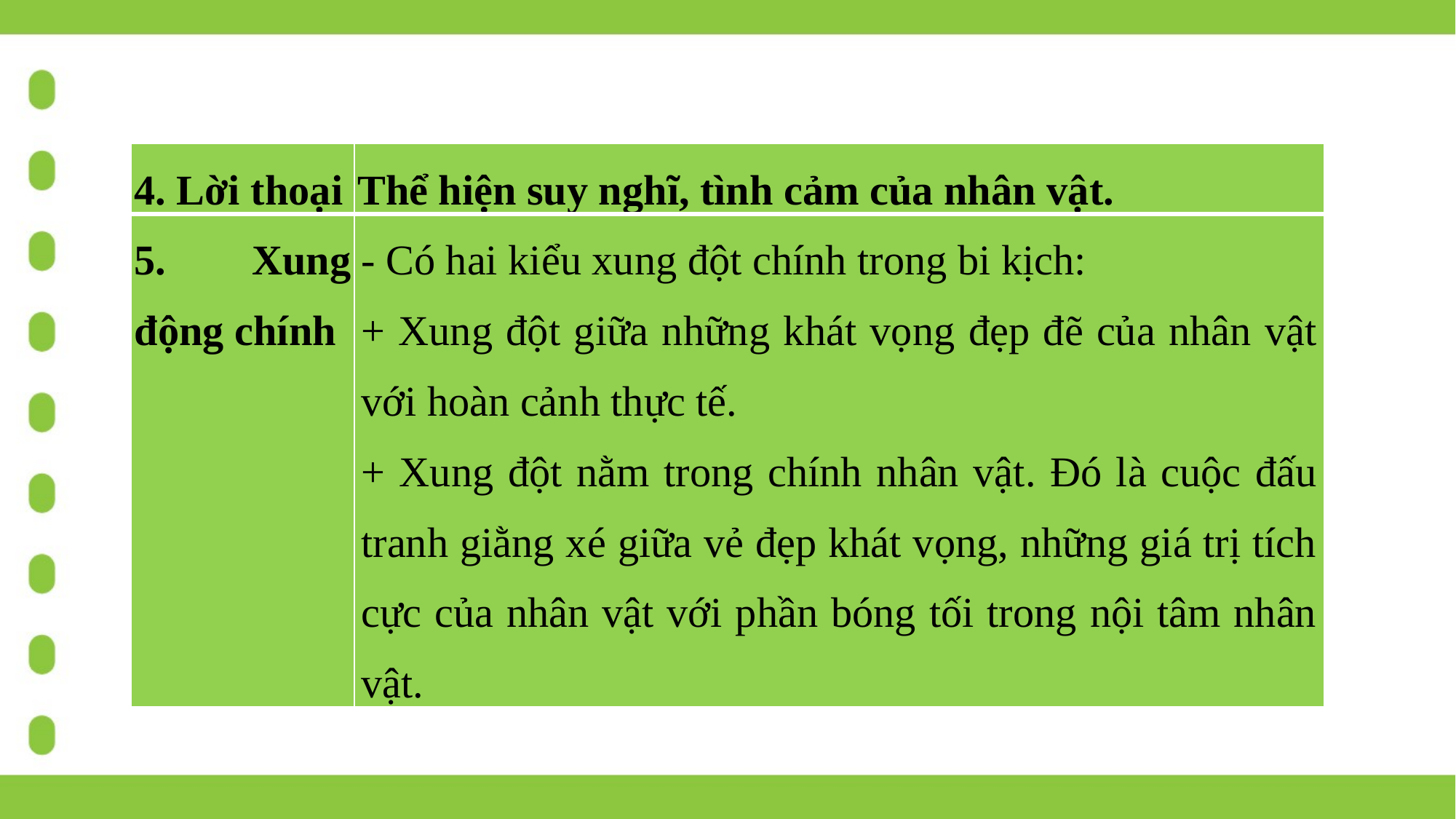

| 4. Lời thoại | Thể hiện suy nghĩ, tình cảm của nhân vật. |
| --- | --- |
| 5. Xung động chính | - Có hai kiểu xung đột chính trong bi kịch: + Xung đột giữa những khát vọng đẹp đẽ của nhân vật với hoàn cảnh thực tế. + Xung đột nằm trong chính nhân vật. Đó là cuộc đấu tranh giằng xé giữa vẻ đẹp khát vọng, những giá trị tích cực của nhân vật với phần bóng tối trong nội tâm nhân vật. |